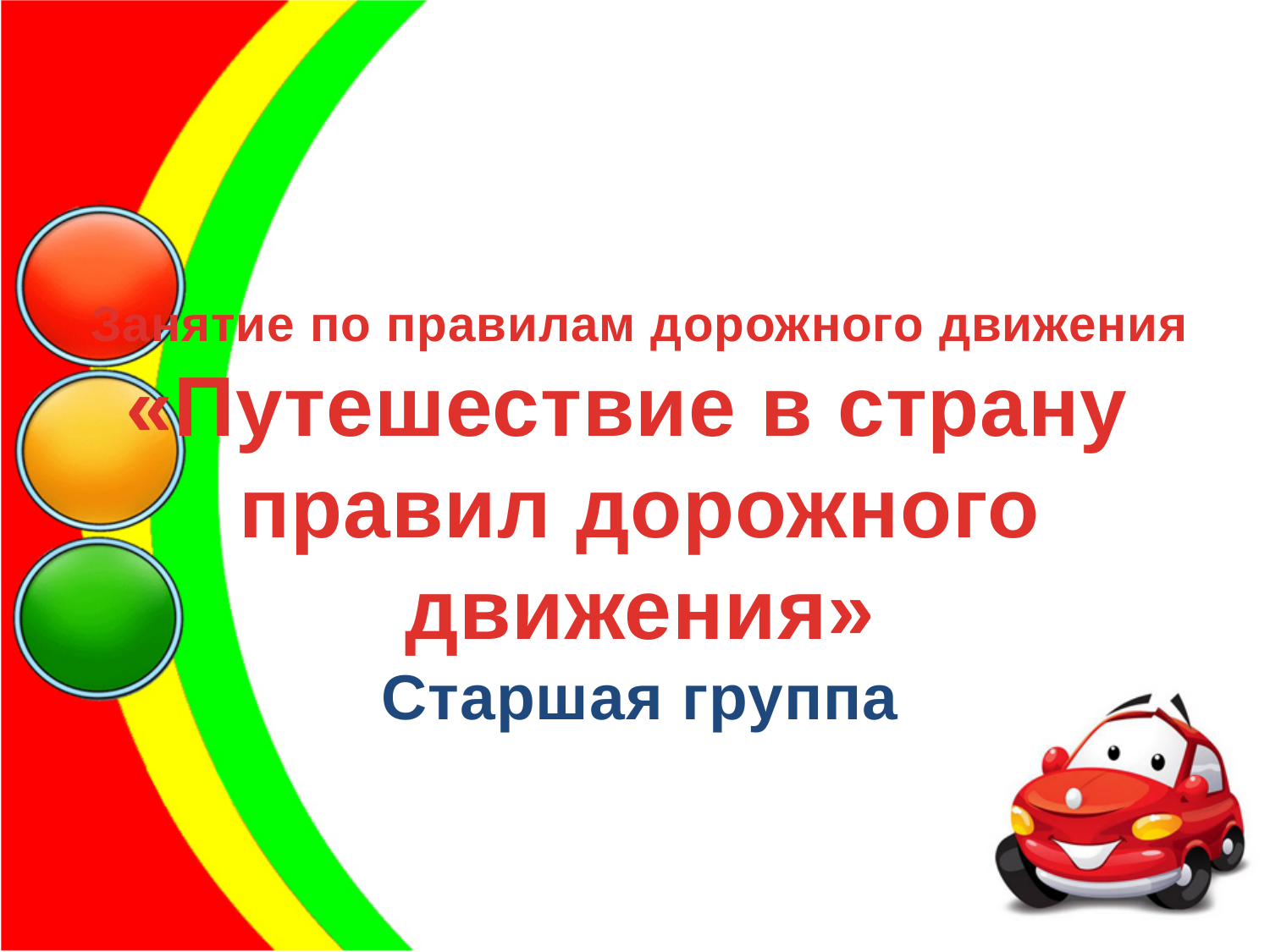

Занятие по правилам дорожного движения
«Путешествие в страну  правил дорожного движения»
Старшая группа